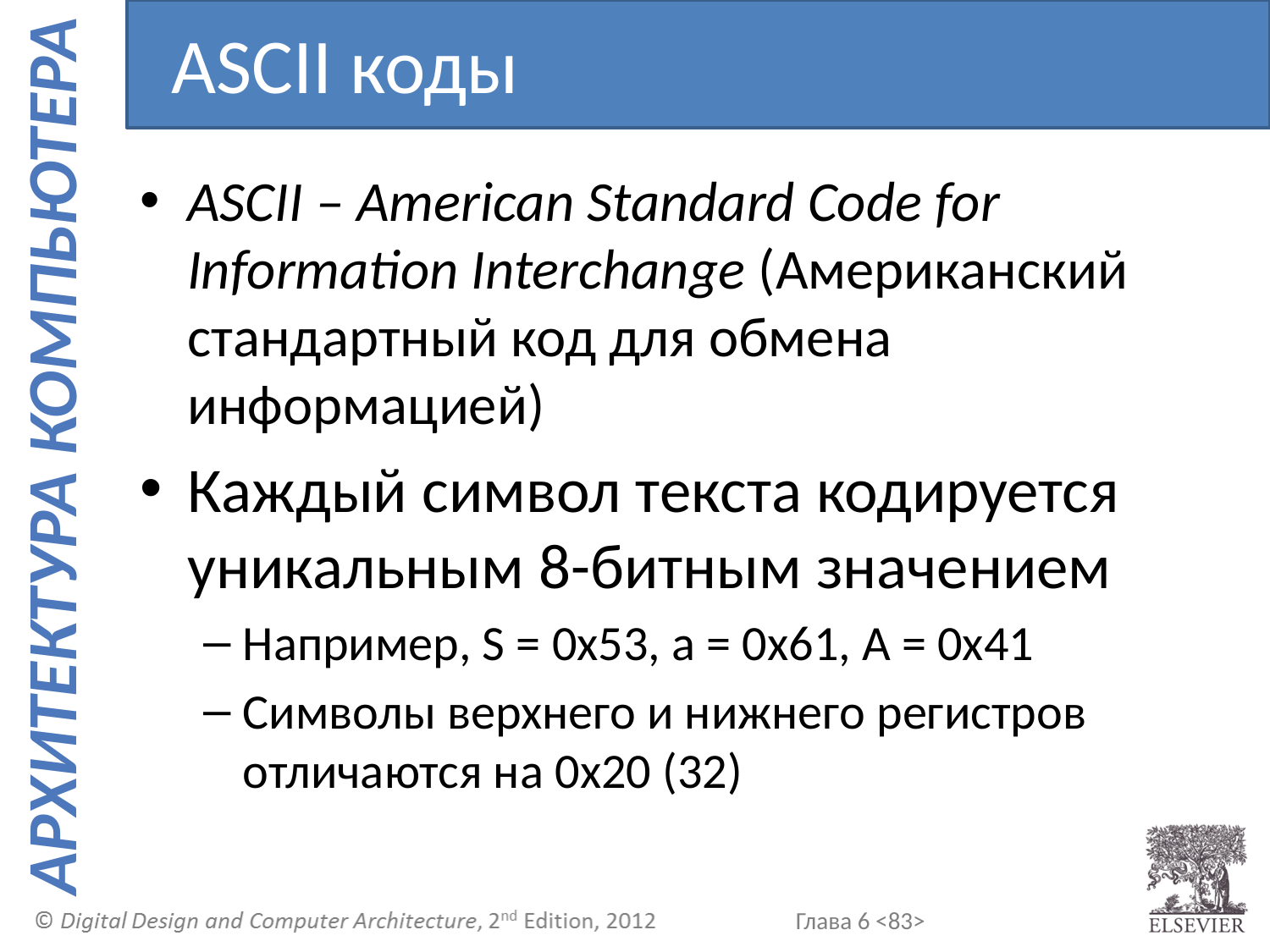

ASCII коды

ASCII – American Standard Code for Information Interchange (Американский стандартный код для обмена информацией)
Каждый символ текста кодируется уникальным 8-битным значением
Например, S = 0x53, a = 0x61, A = 0x41
Символы верхнего и нижнего регистров отличаются на 0x20 (32)